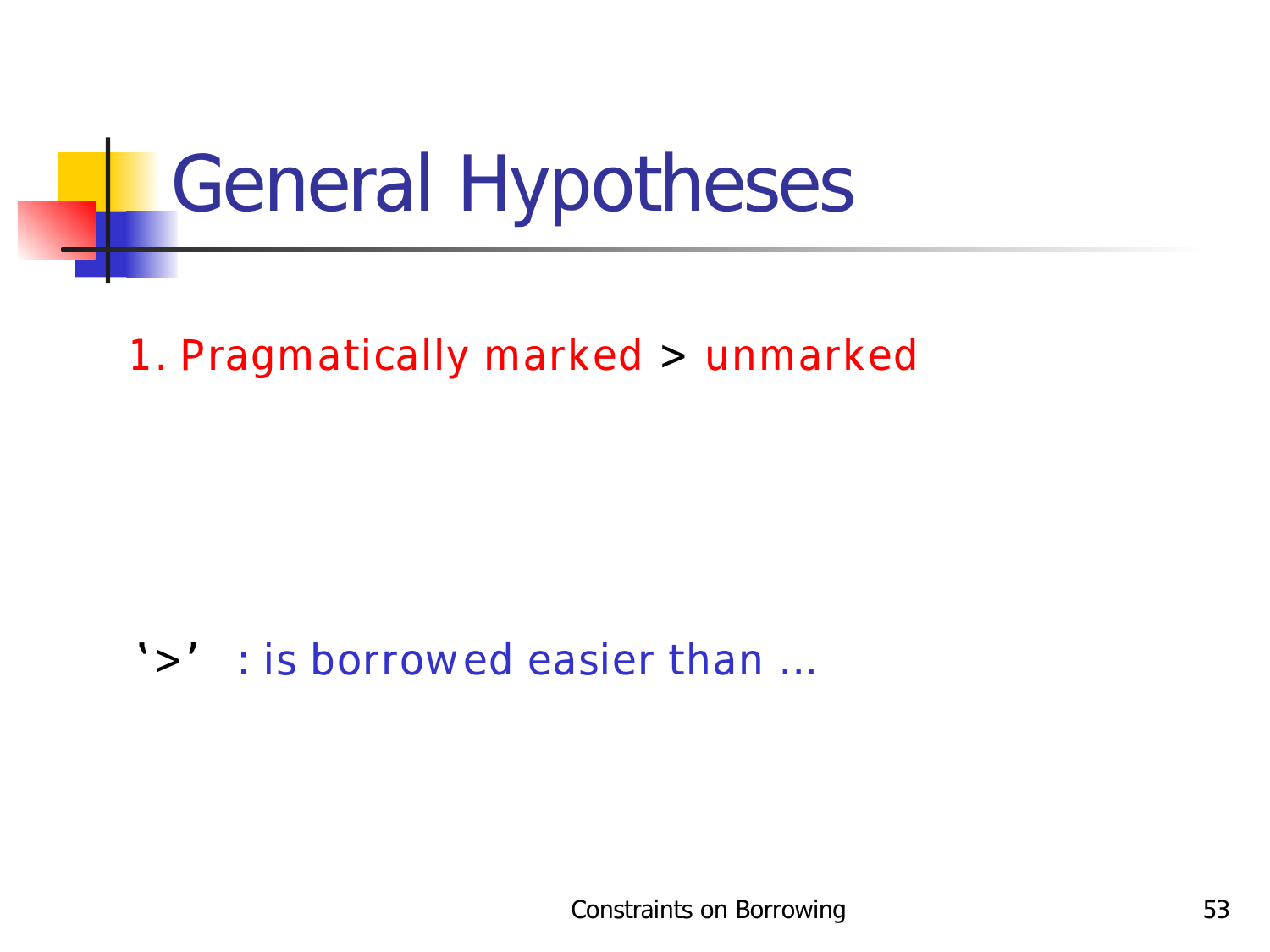

# General Hypotheses
1. Pragmatically marked > unmarked

 ‘>’   : is borrowed easier than ...
Constraints on Borrowing
53